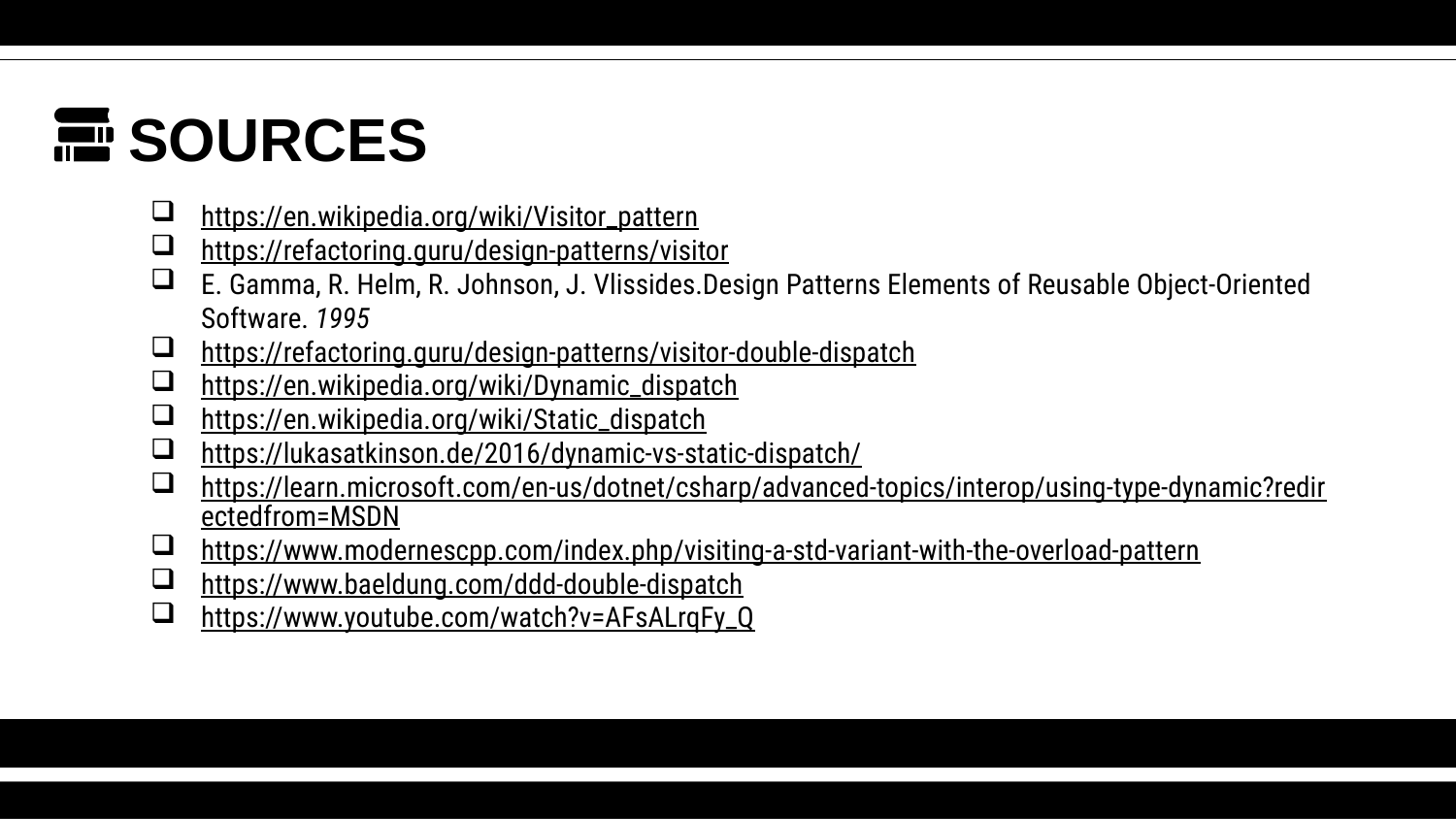

# SOURCES

https://en.wikipedia.org/wiki/Visitor_pattern
https://refactoring.guru/design-patterns/visitor
E. Gamma, R. Helm, R. Johnson, J. Vlissides.Design Patterns Elements of Reusable Object-Oriented Software. 1995
https://refactoring.guru/design-patterns/visitor-double-dispatch
https://en.wikipedia.org/wiki/Dynamic_dispatch
https://en.wikipedia.org/wiki/Static_dispatch
https://lukasatkinson.de/2016/dynamic-vs-static-dispatch/
https://learn.microsoft.com/en-us/dotnet/csharp/advanced-topics/interop/using-type-dynamic?redirectedfrom=MSDN
https://www.modernescpp.com/index.php/visiting-a-std-variant-with-the-overload-pattern
https://www.baeldung.com/ddd-double-dispatch
https://www.youtube.com/watch?v=AFsALrqFy_Q